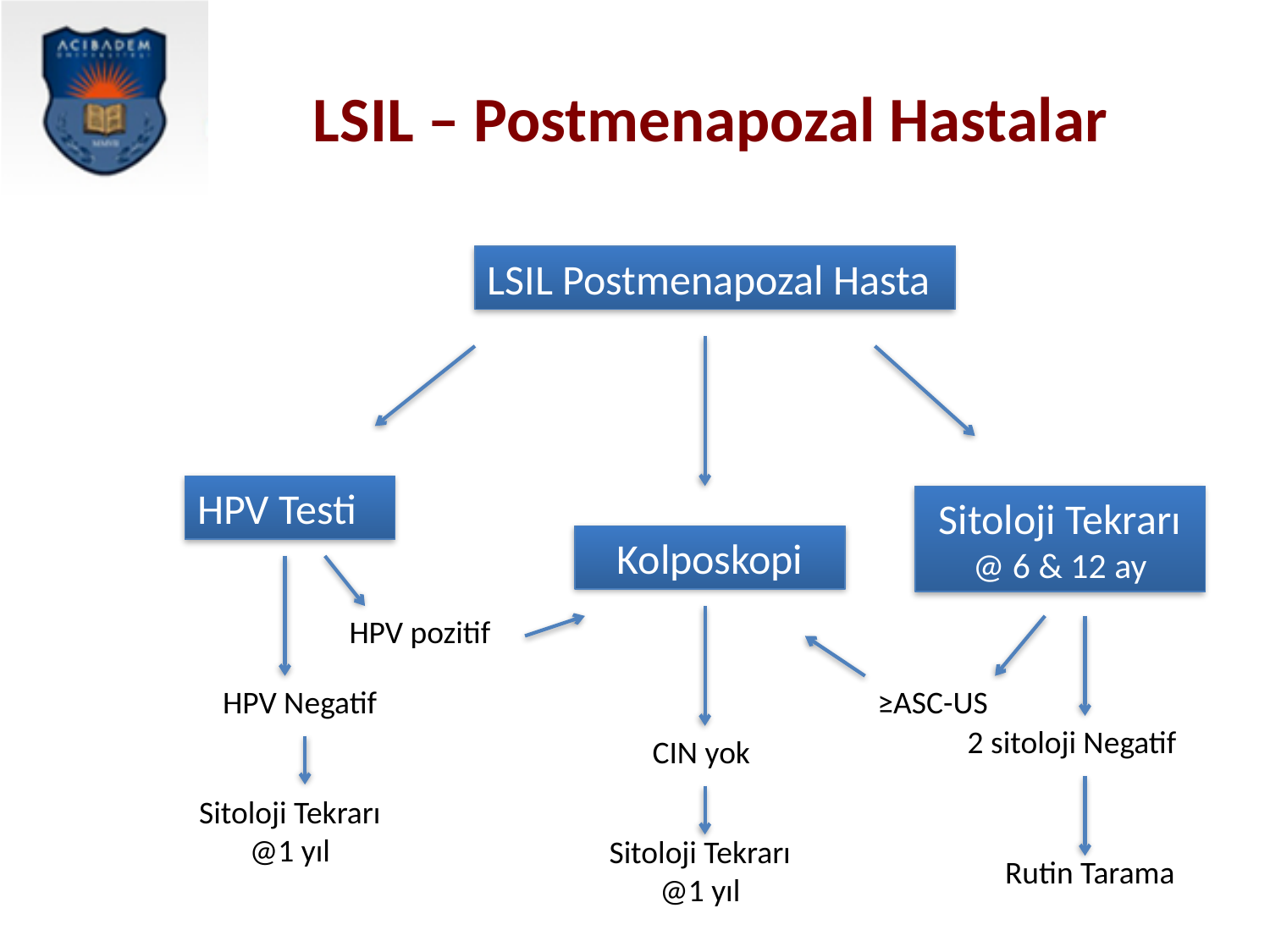

# LSIL – Postmenapozal Hastalar
LSIL Postmenapozal Hasta
HPV Testi
Sitoloji Tekrarı
@ 6 & 12 ay
Kolposkopi
HPV pozitif
HPV Negatif
≥ASC-US
2 sitoloji Negatif
CIN yok
Sitoloji Tekrarı
@1 yıl
Sitoloji Tekrarı
@1 yıl
Rutin Tarama